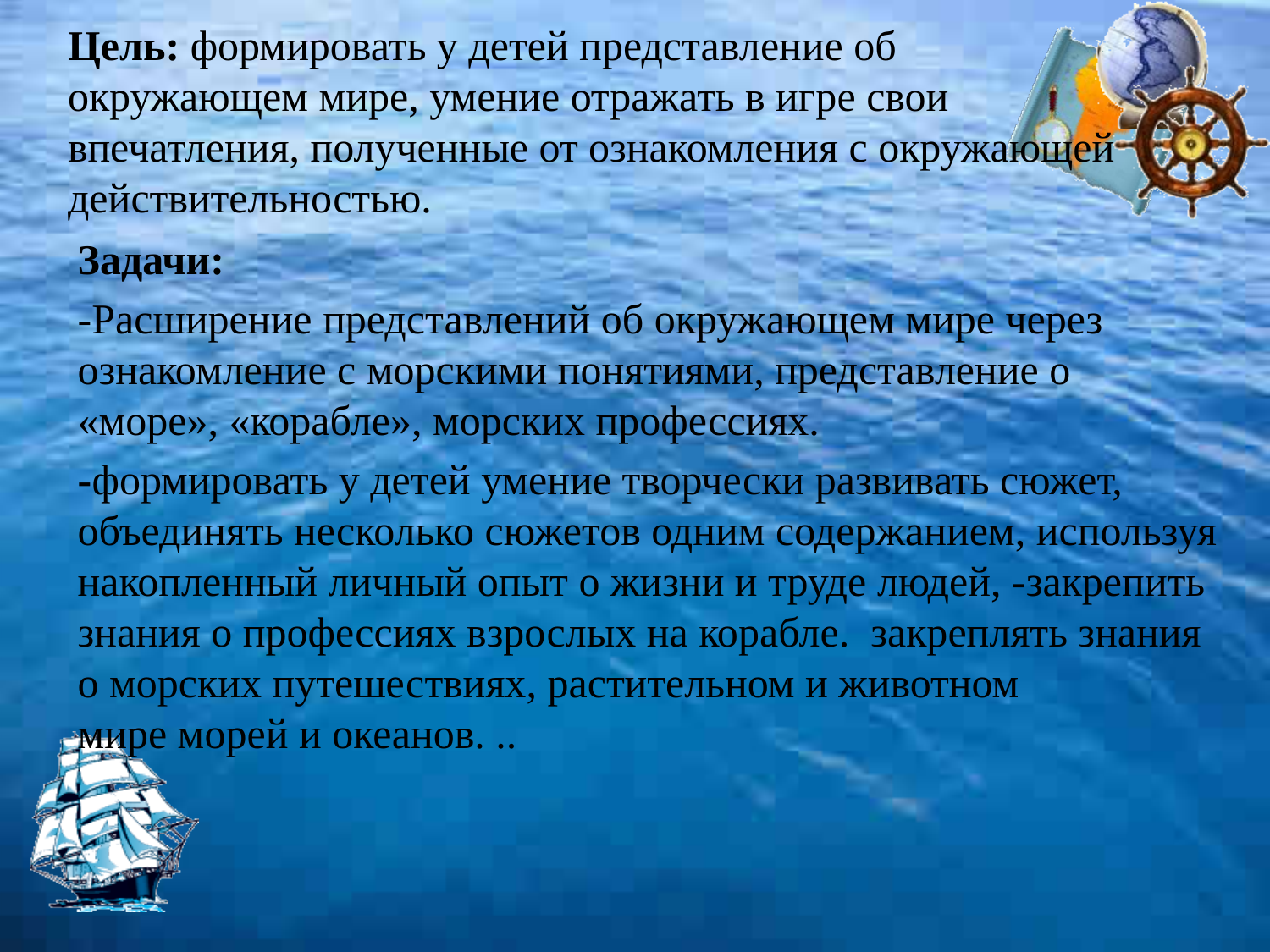

# Цель: формировать у детей представление об окружающем мире, умение отражать в игре свои впечатления, полученные от ознакомления с окружающей действительностью.
Задачи:
-Расширение представлений об окружающем мире через ознакомление с морскими понятиями, представление о «море», «корабле», морских профессиях.
-формировать у детей умение творчески развивать сюжет, объединять несколько сюжетов одним содержанием, используя накопленный личный опыт о жизни и труде людей, -закрепить знания о профессиях взрослых на корабле.  закреплять знания о морских путешествиях, растительном и животном мире морей и океанов. ..